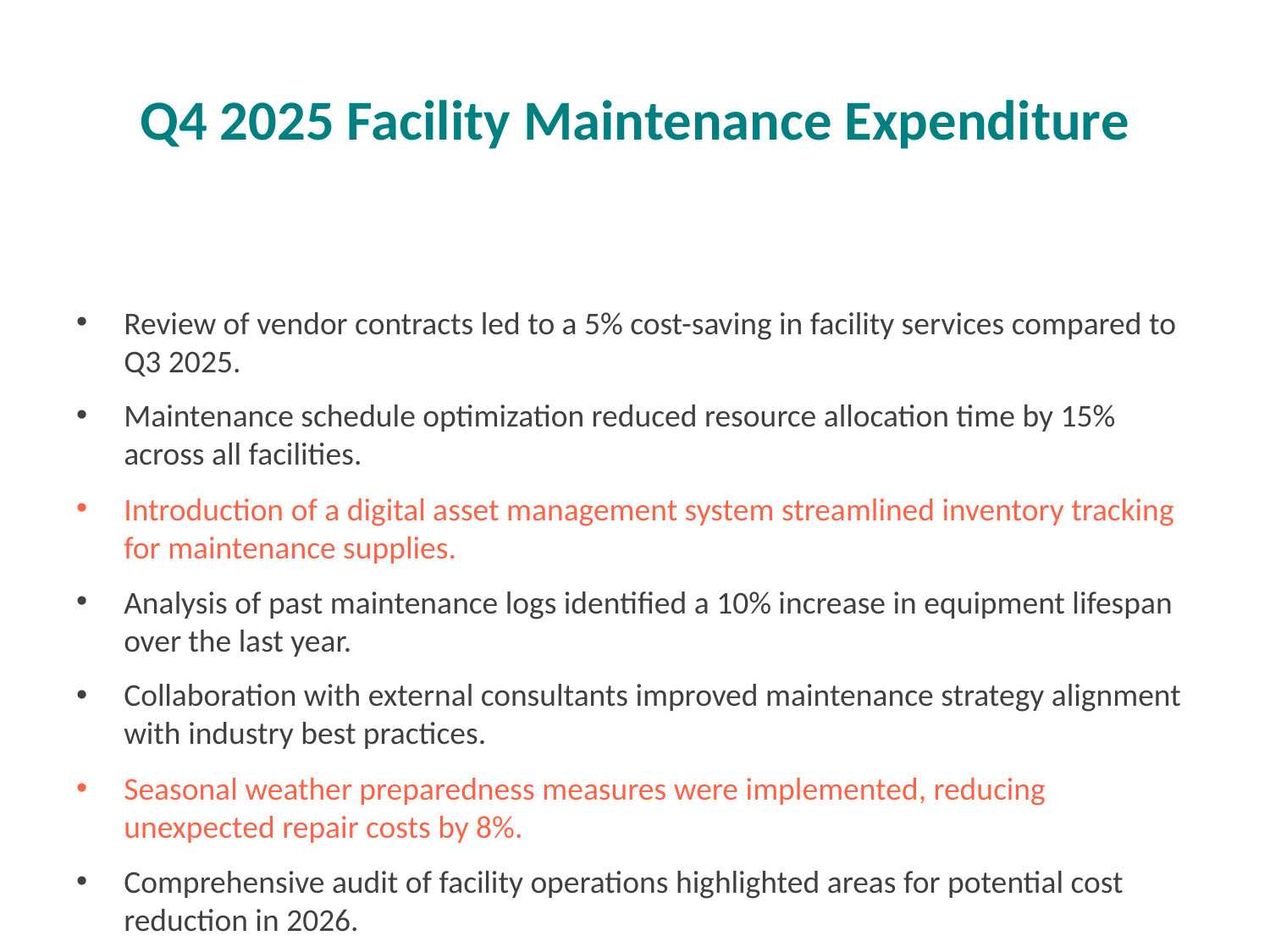

# Q4 2025 Facility Maintenance Expenditure

Review of vendor contracts led to a 5% cost-saving in facility services compared to Q3 2025.
Maintenance schedule optimization reduced resource allocation time by 15% across all facilities.
Introduction of a digital asset management system streamlined inventory tracking for maintenance supplies.
Analysis of past maintenance logs identified a 10% increase in equipment lifespan over the last year.
Collaboration with external consultants improved maintenance strategy alignment with industry best practices.
Seasonal weather preparedness measures were implemented, reducing unexpected repair costs by 8%.
Comprehensive audit of facility operations highlighted areas for potential cost reduction in 2026.